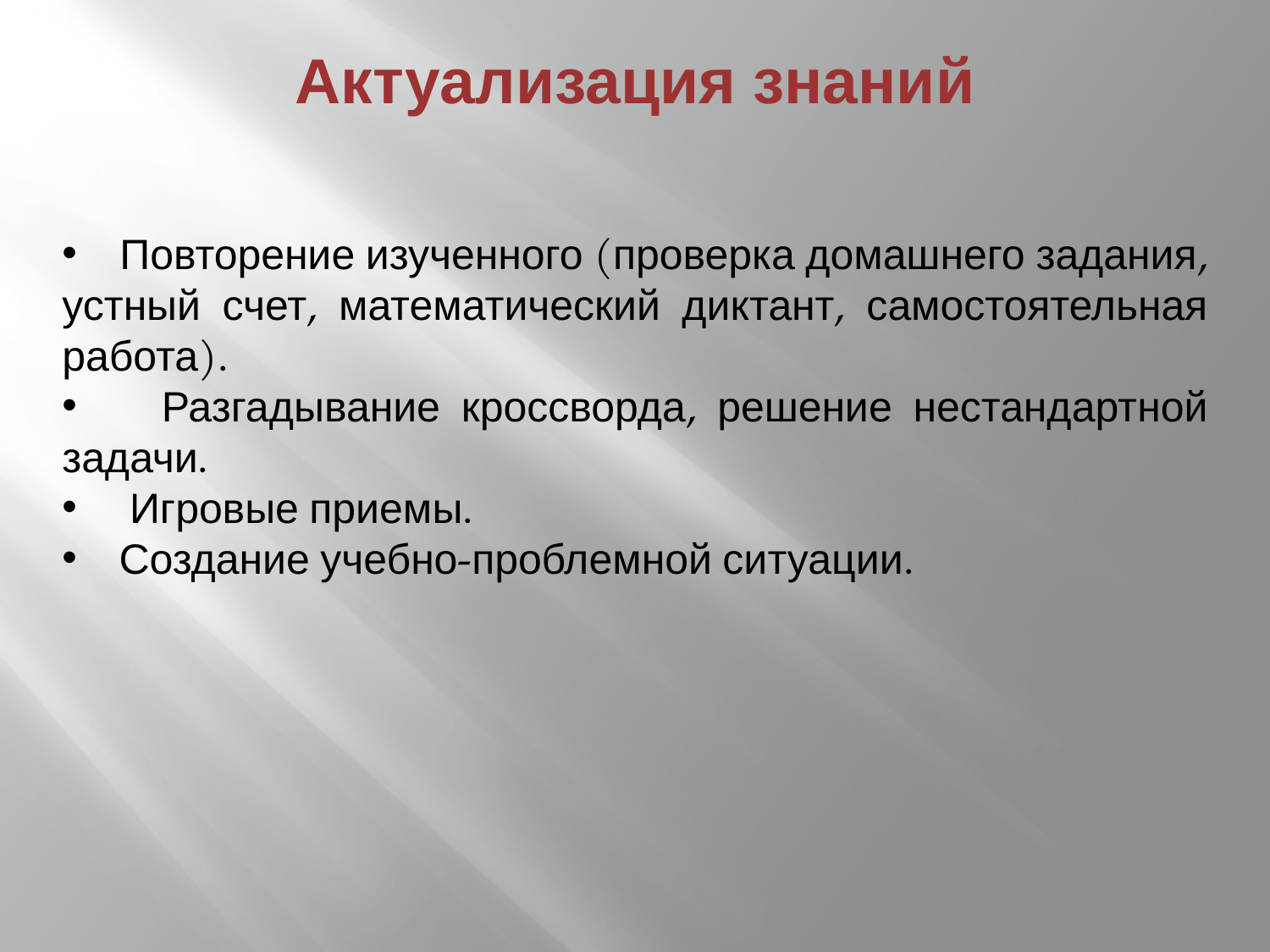

# Актуализация знаний

    Повторение изученного (проверка домашнего задания, устный счет, математический диктант, самостоятельная работа).
    Разгадывание кроссворда, решение нестандартной задачи.
     Игровые приемы.
    Создание учебно-проблемной ситуации.